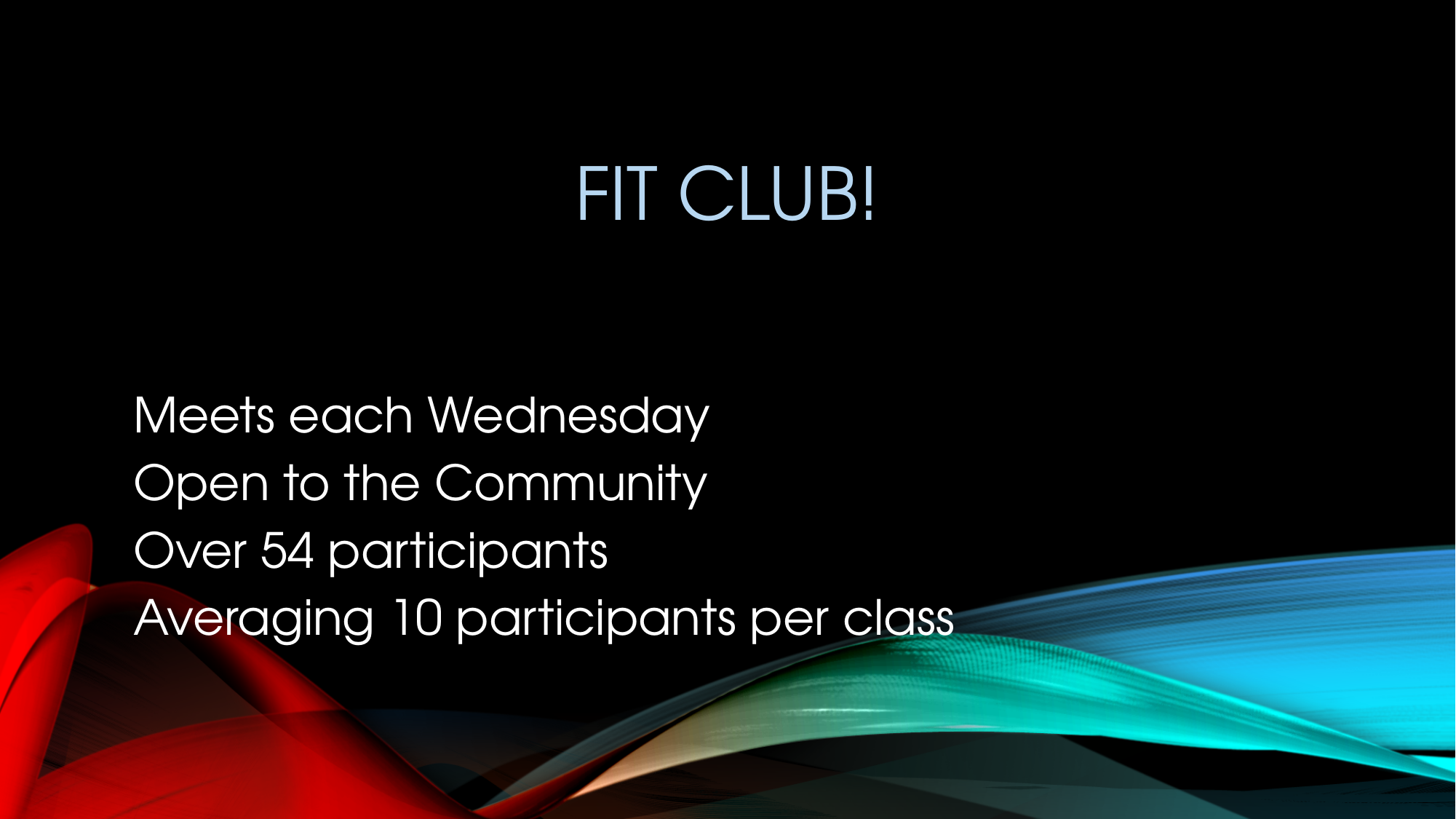

# Fit Club!
Meets each Wednesday
Open to the Community
Over 54 participants
Averaging 10 participants per class